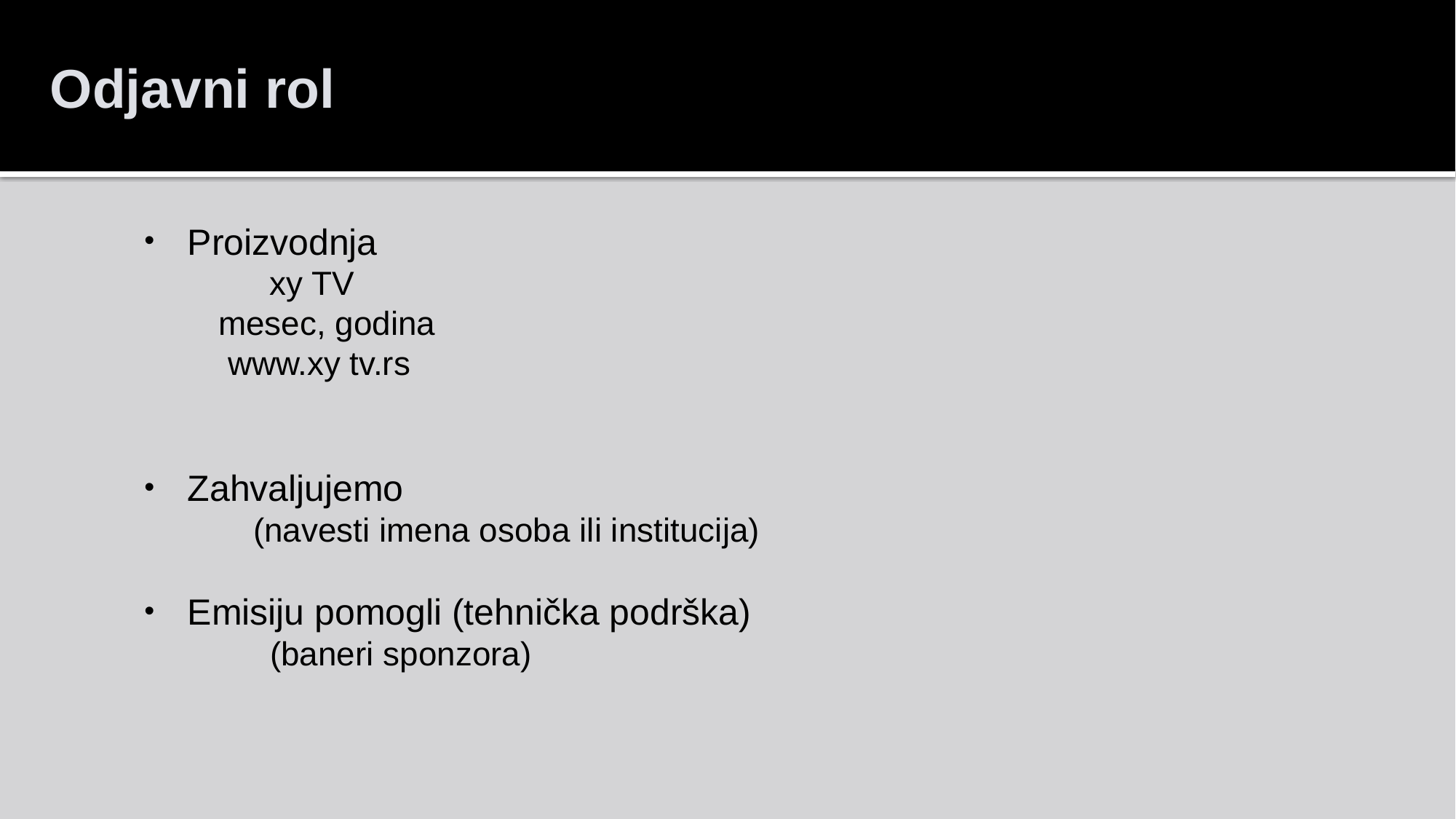

Odjavni rol

Proizvodnja
               xy TV
        mesec, godina
         www.xy tv.rs

Zahvaljujemo
	(navesti imena osoba ili institucija)

Emisiju pomogli (tehnička podrška)
	  (baneri sponzora)